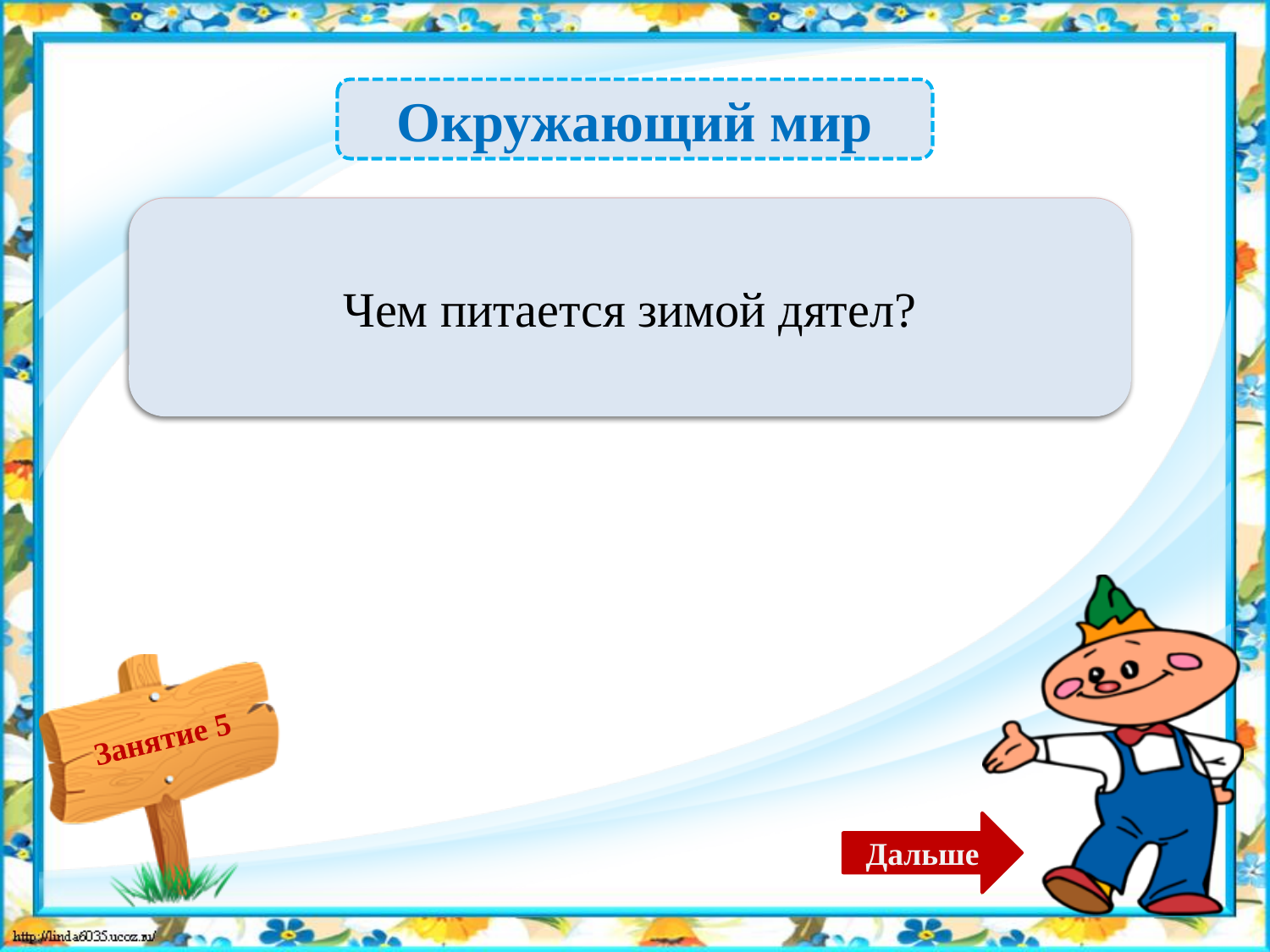

Окружающий мир
Шишками ели и сосны, достаёт насекомых из коры деревьев – 1б.
Чем питается зимой дятел?

Дальше